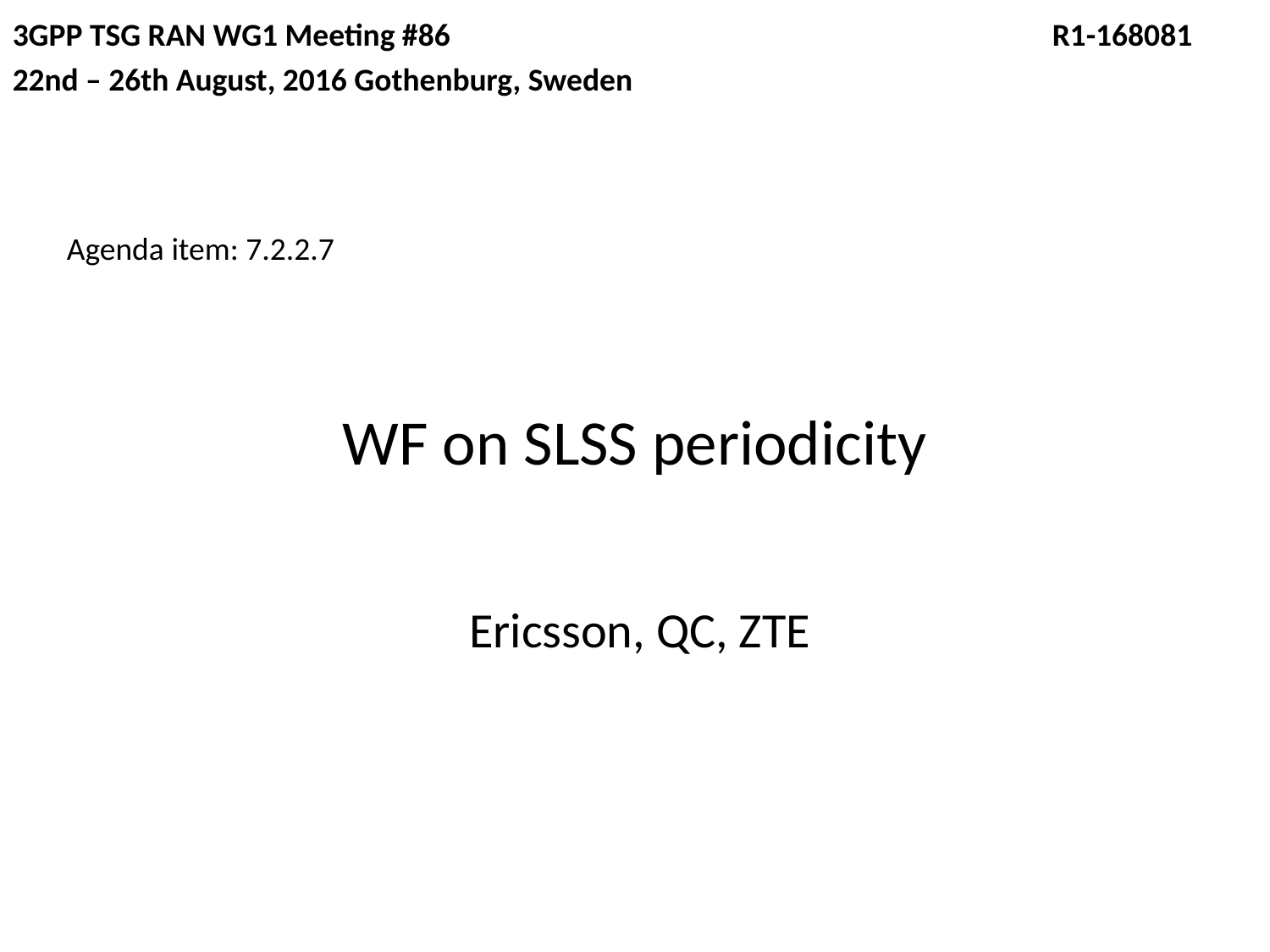

3GPP TSG RAN WG1 Meeting #86				                     R1-168081
22nd – 26th August, 2016 Gothenburg, Sweden
Agenda item: 7.2.2.7
# WF on SLSS periodicity
Ericsson, QC, ZTE